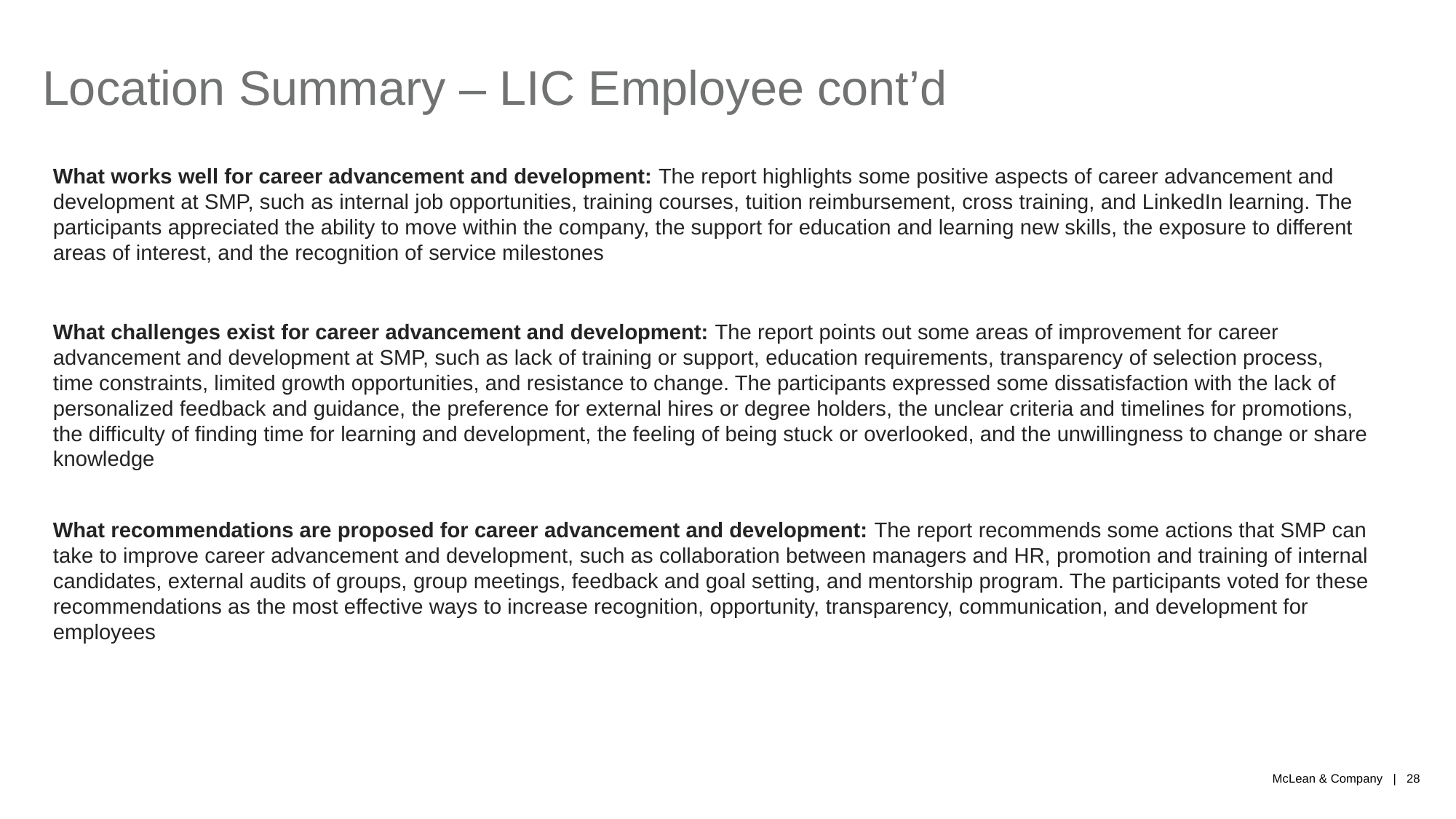

# Location Summary – LIC Employee cont’d
What works well for career advancement and development: The report highlights some positive aspects of career advancement and development at SMP, such as internal job opportunities, training courses, tuition reimbursement, cross training, and LinkedIn learning. The participants appreciated the ability to move within the company, the support for education and learning new skills, the exposure to different areas of interest, and the recognition of service milestones
What challenges exist for career advancement and development: The report points out some areas of improvement for career advancement and development at SMP, such as lack of training or support, education requirements, transparency of selection process, time constraints, limited growth opportunities, and resistance to change. The participants expressed some dissatisfaction with the lack of personalized feedback and guidance, the preference for external hires or degree holders, the unclear criteria and timelines for promotions, the difficulty of finding time for learning and development, the feeling of being stuck or overlooked, and the unwillingness to change or share knowledge
What recommendations are proposed for career advancement and development: The report recommends some actions that SMP can take to improve career advancement and development, such as collaboration between managers and HR, promotion and training of internal candidates, external audits of groups, group meetings, feedback and goal setting, and mentorship program. The participants voted for these recommendations as the most effective ways to increase recognition, opportunity, transparency, communication, and development for employees